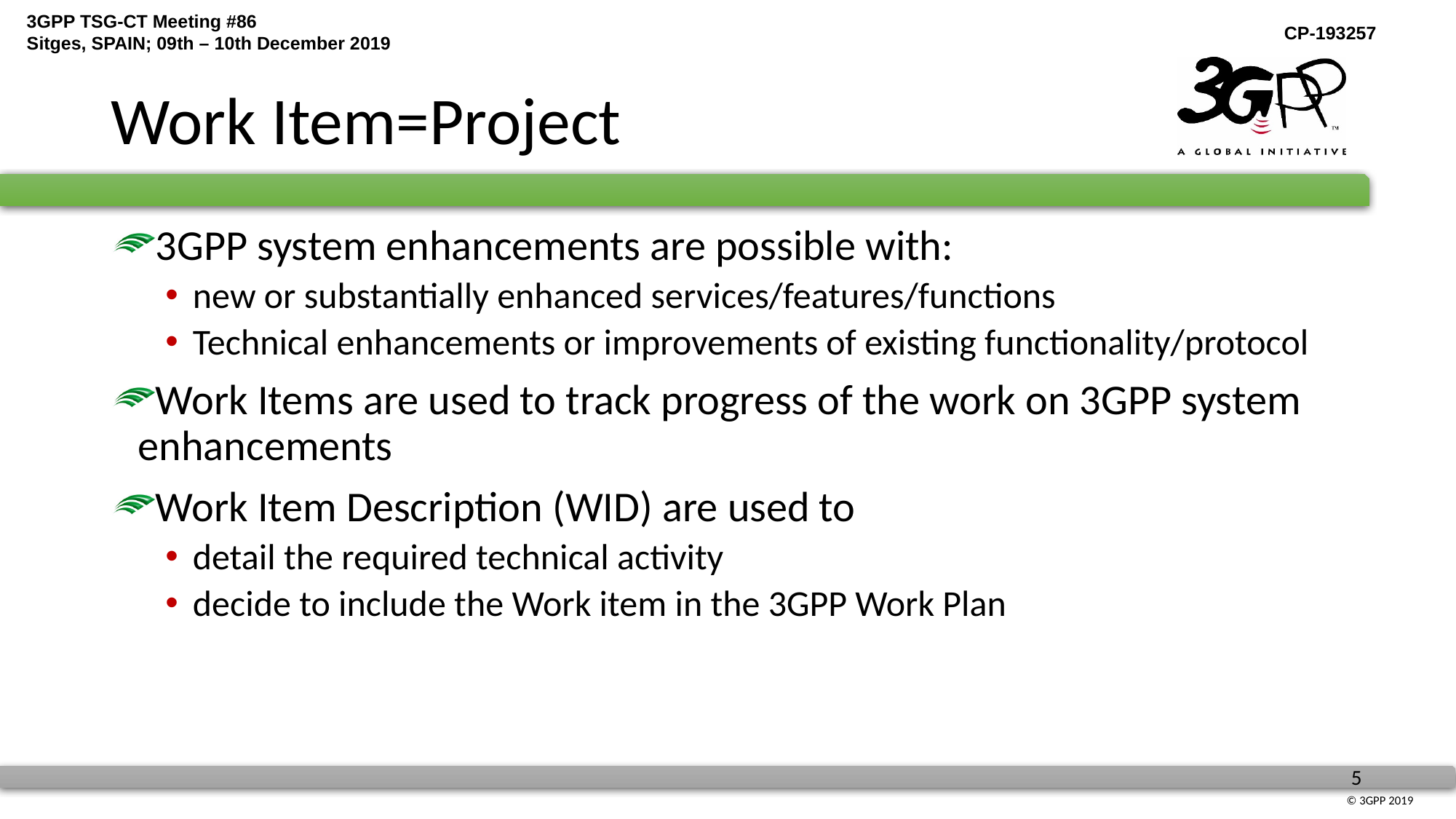

# Work Item=Project
3GPP system enhancements are possible with:
new or substantially enhanced services/features/functions
Technical enhancements or improvements of existing functionality/protocol
Work Items are used to track progress of the work on 3GPP system enhancements
Work Item Description (WID) are used to
detail the required technical activity
decide to include the Work item in the 3GPP Work Plan